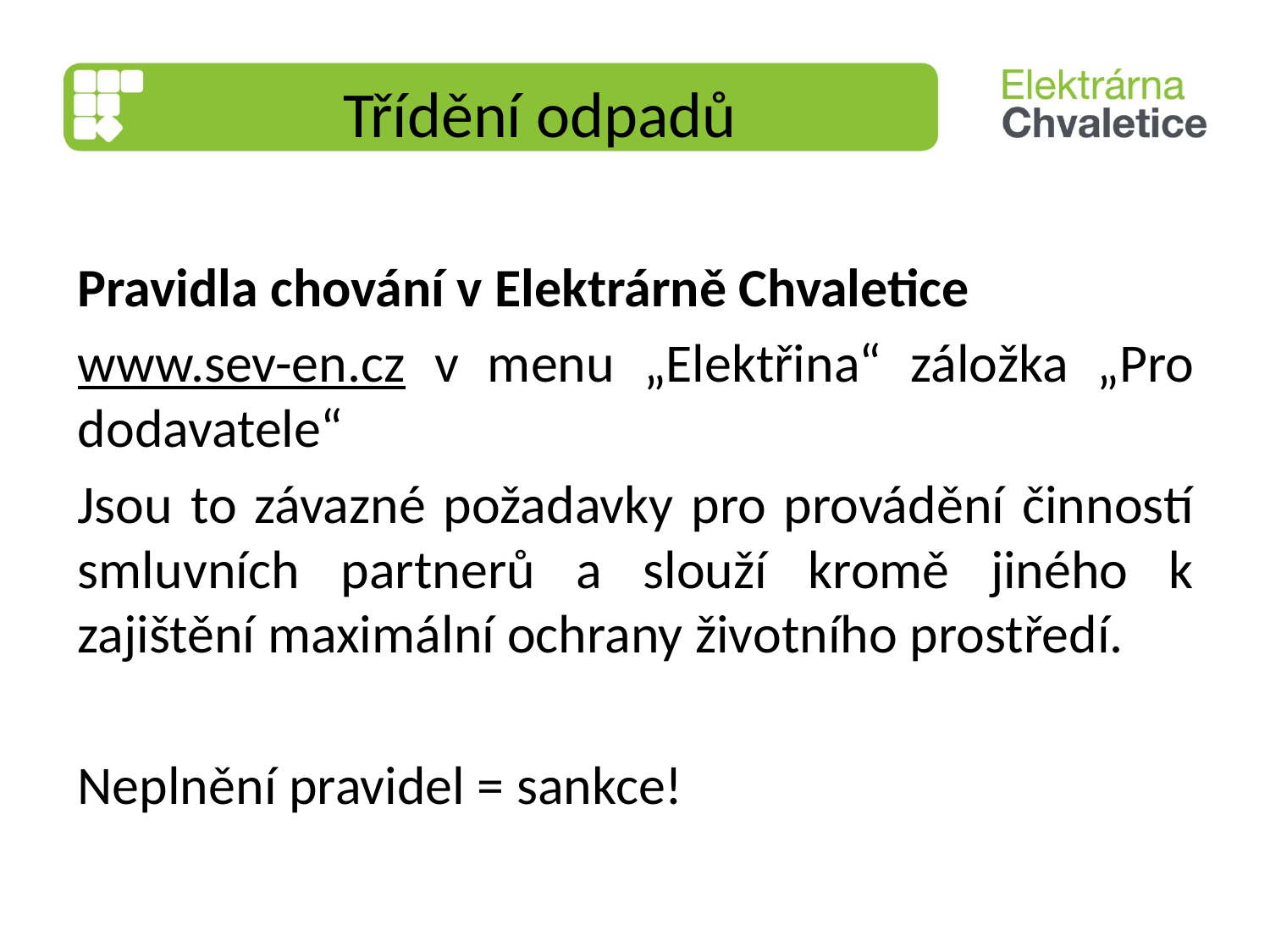

# Třídění odpadů
Pravidla chování v Elektrárně Chvaletice
www.sev-en.cz v menu „Elektřina“ záložka „Pro dodavatele“
Jsou to závazné požadavky pro provádění činností smluvních partnerů a slouží kromě jiného k zajištění maximální ochrany životního prostředí.

Neplnění pravidel = sankce!